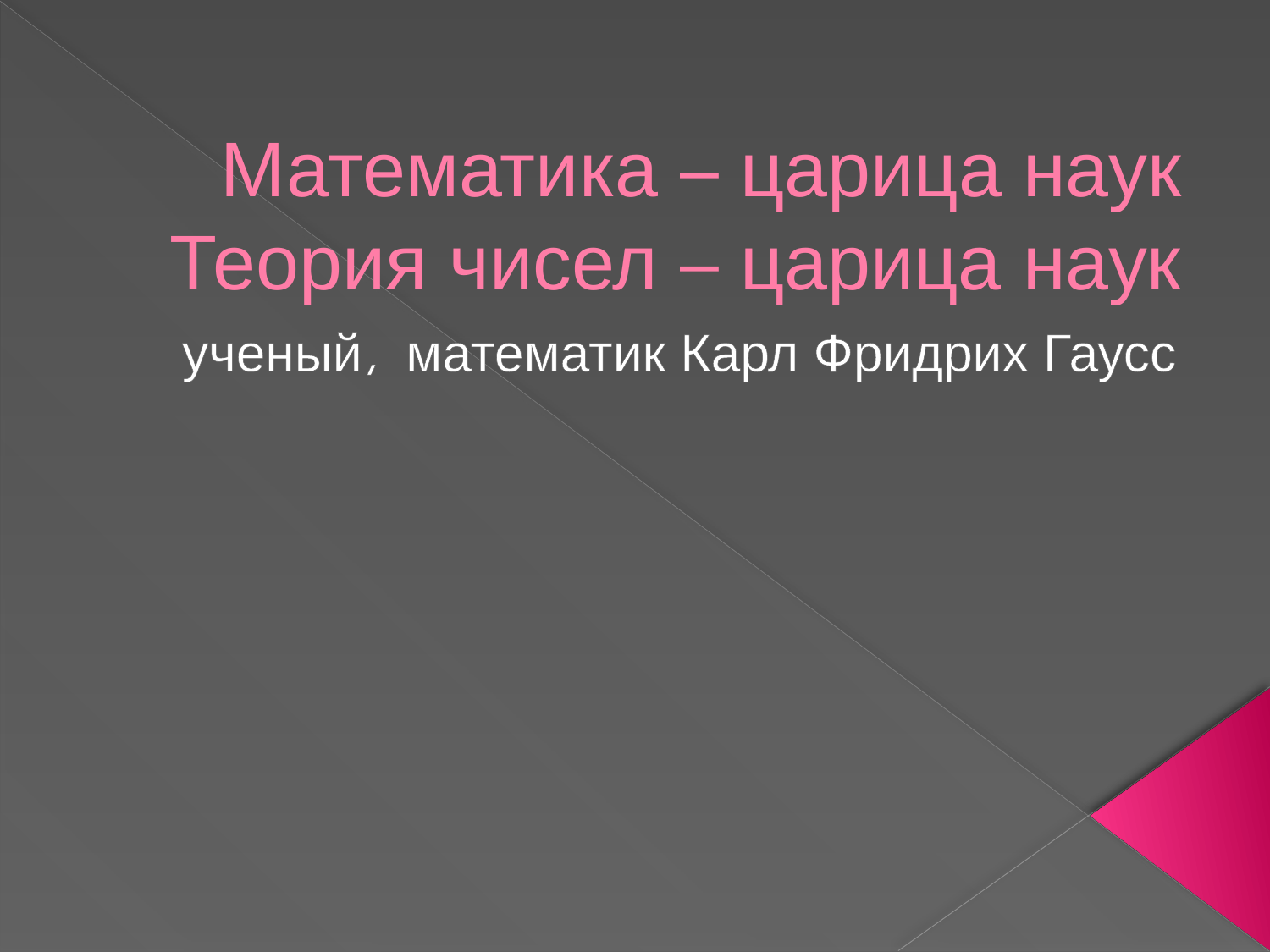

# Математика – царица наук Теория чисел – царица наук
ученый,  математик Карл Фридрих Гаусс